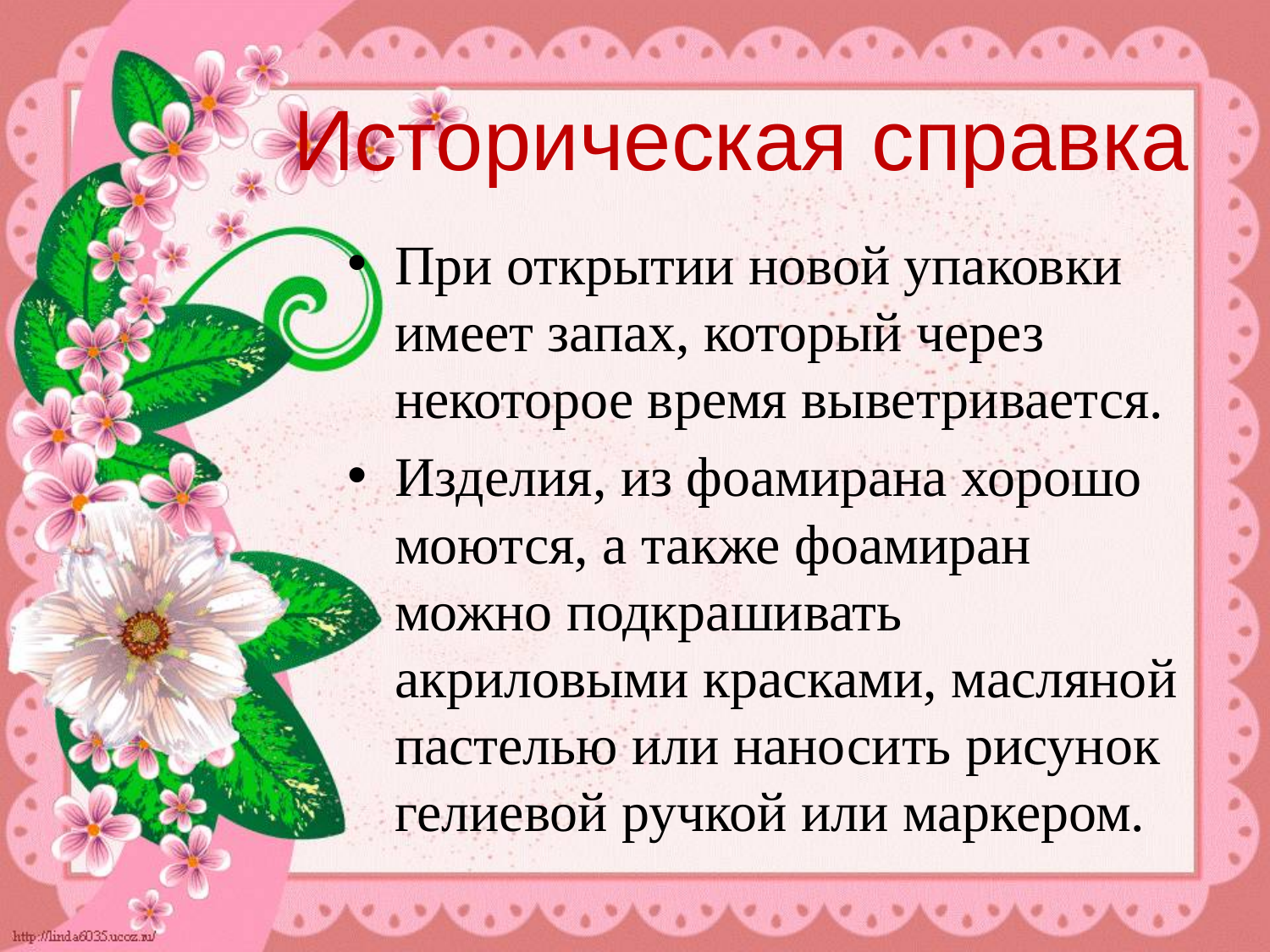

# Историческая справка
При открытии новой упаковки имеет запах, который через некоторое время выветривается.
Изделия, из фоамирана хорошо моются, а также фоамиран можно подкрашивать акриловыми красками, масляной пастелью или наносить рисунок гелиевой ручкой или маркером.